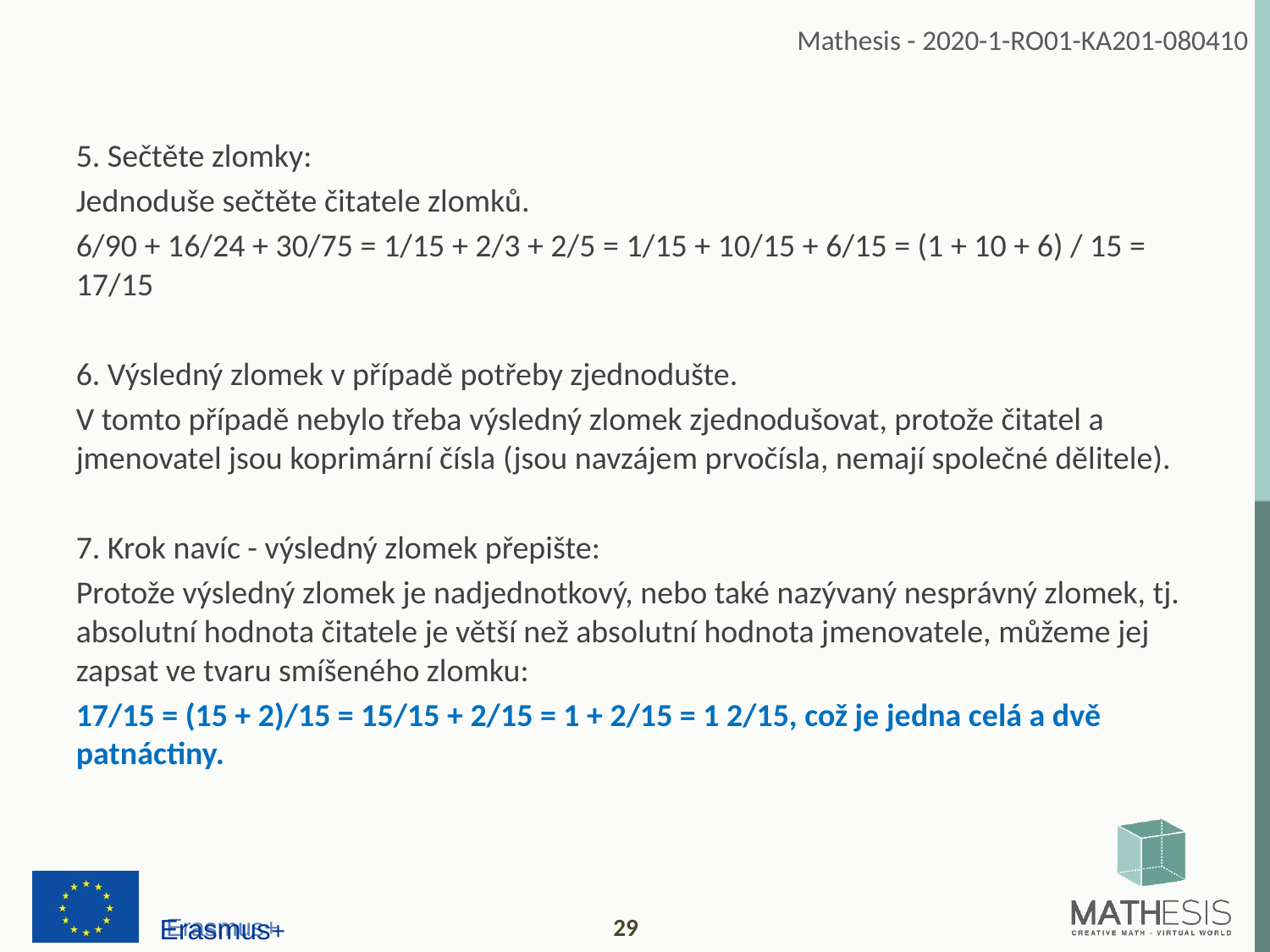

5. Sečtěte zlomky:
Jednoduše sečtěte čitatele zlomků.
6/90 + 16/24 + 30/75 = 1/15 + 2/3 + 2/5 = 1/15 + 10/15 + 6/15 = (1 + 10 + 6) / 15 = 17/15

6. Výsledný zlomek v případě potřeby zjednodušte.
V tomto případě nebylo třeba výsledný zlomek zjednodušovat, protože čitatel a jmenovatel jsou koprimární čísla (jsou navzájem prvočísla, nemají společné dělitele).

7. Krok navíc - výsledný zlomek přepište:
Protože výsledný zlomek je nadjednotkový, nebo také nazývaný nesprávný zlomek, tj. absolutní hodnota čitatele je větší než absolutní hodnota jmenovatele, můžeme jej zapsat ve tvaru smíšeného zlomku:
17/15 = (15 + 2)/15 = 15/15 + 2/15 = 1 + 2/15 = 1 2/15, což je jedna celá a dvě patnáctiny.